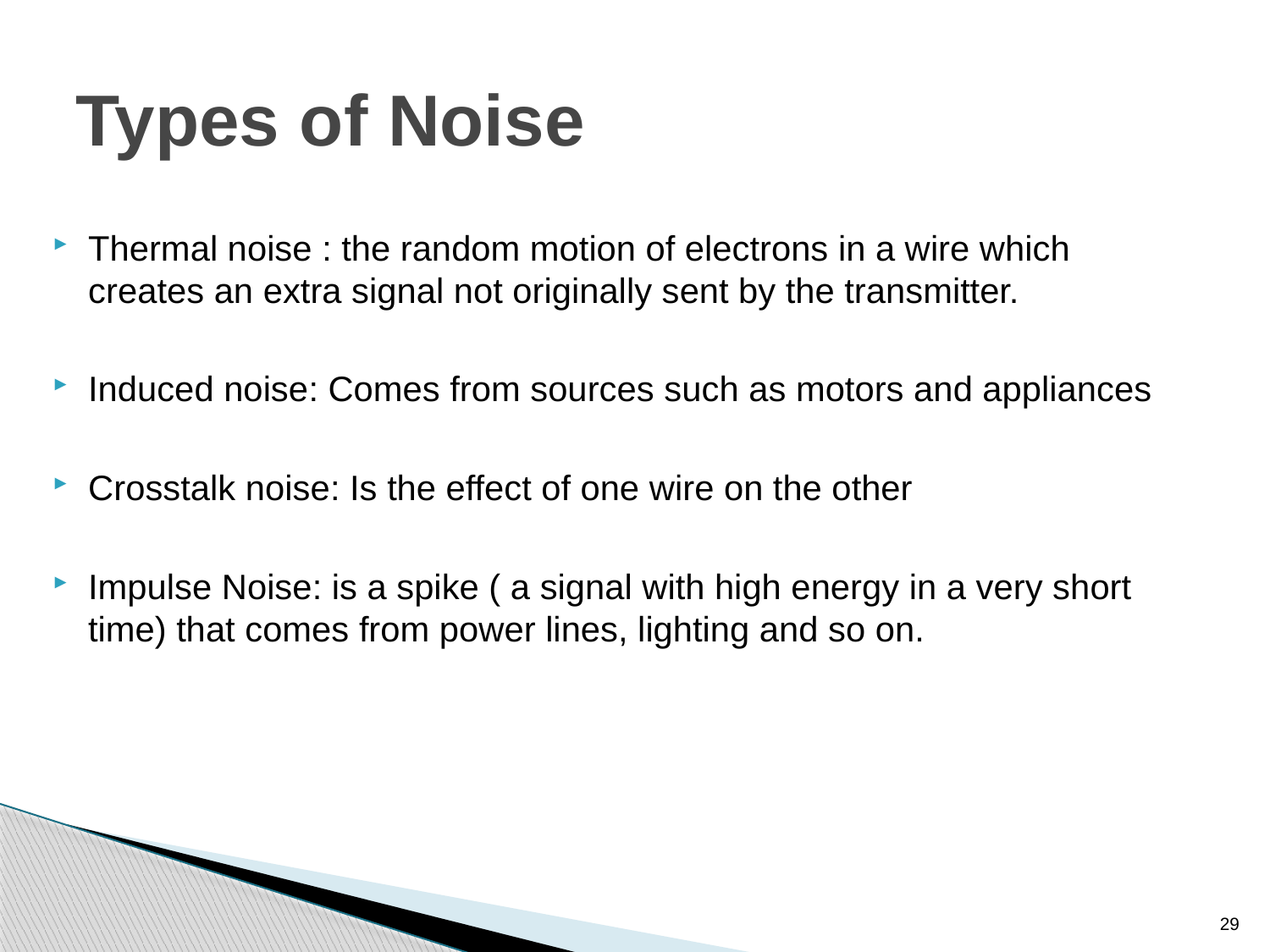

# Types of Noise
Thermal noise : the random motion of electrons in a wire which creates an extra signal not originally sent by the transmitter.

Induced noise: Comes from sources such as motors and appliances

Crosstalk noise: Is the effect of one wire on the other

Impulse Noise: is a spike ( a signal with high energy in a very short time) that comes from power lines, lighting and so on.

29